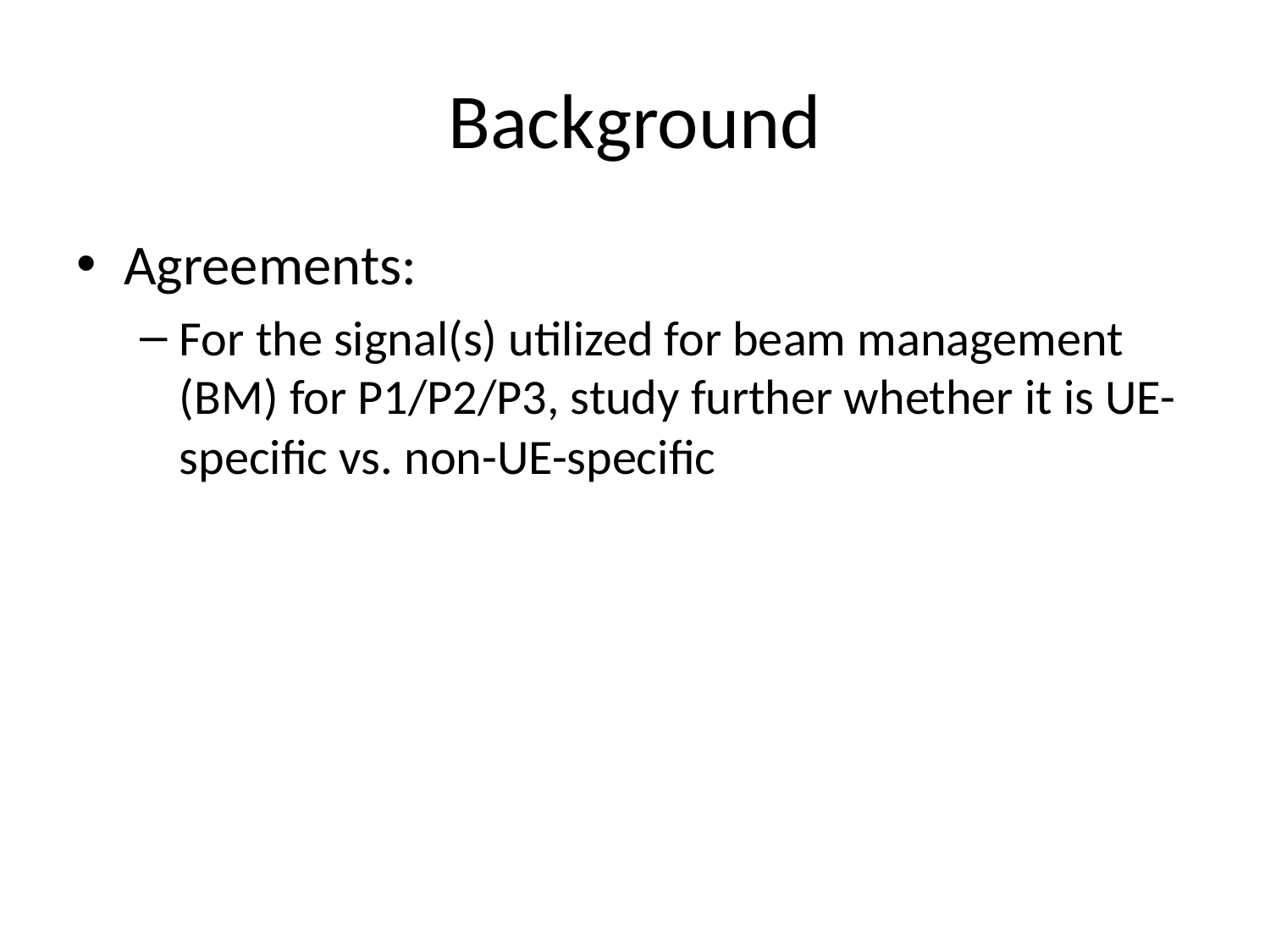

# Background
Agreements:
For the signal(s) utilized for beam management (BM) for P1/P2/P3, study further whether it is UE-specific vs. non-UE-specific